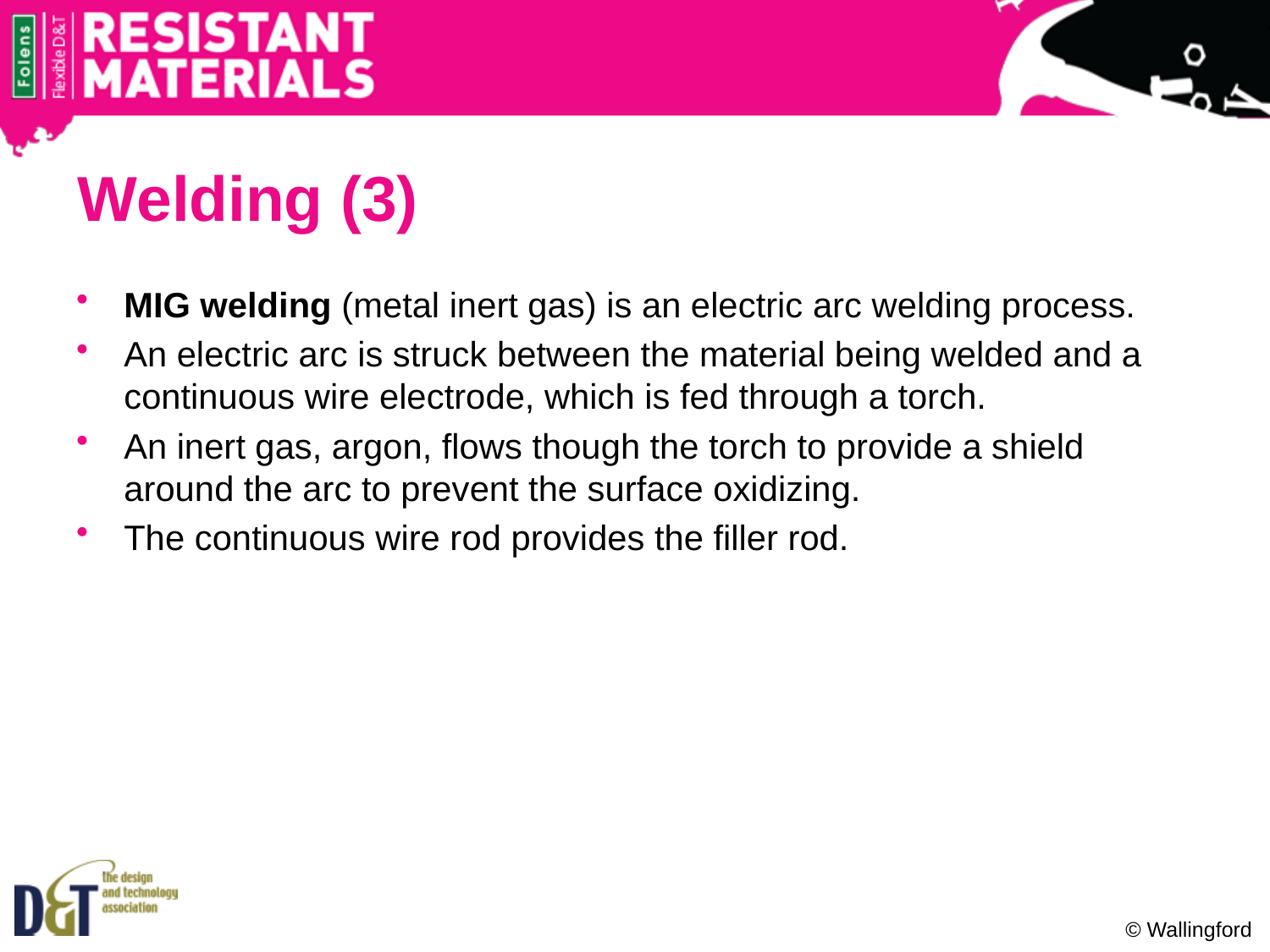

# Welding (3)
MIG welding (metal inert gas) is an electric arc welding process.
An electric arc is struck between the material being welded and a continuous wire electrode, which is fed through a torch.
An inert gas, argon, flows though the torch to provide a shield around the arc to prevent the surface oxidizing.
The continuous wire rod provides the filler rod.

© Wallingford